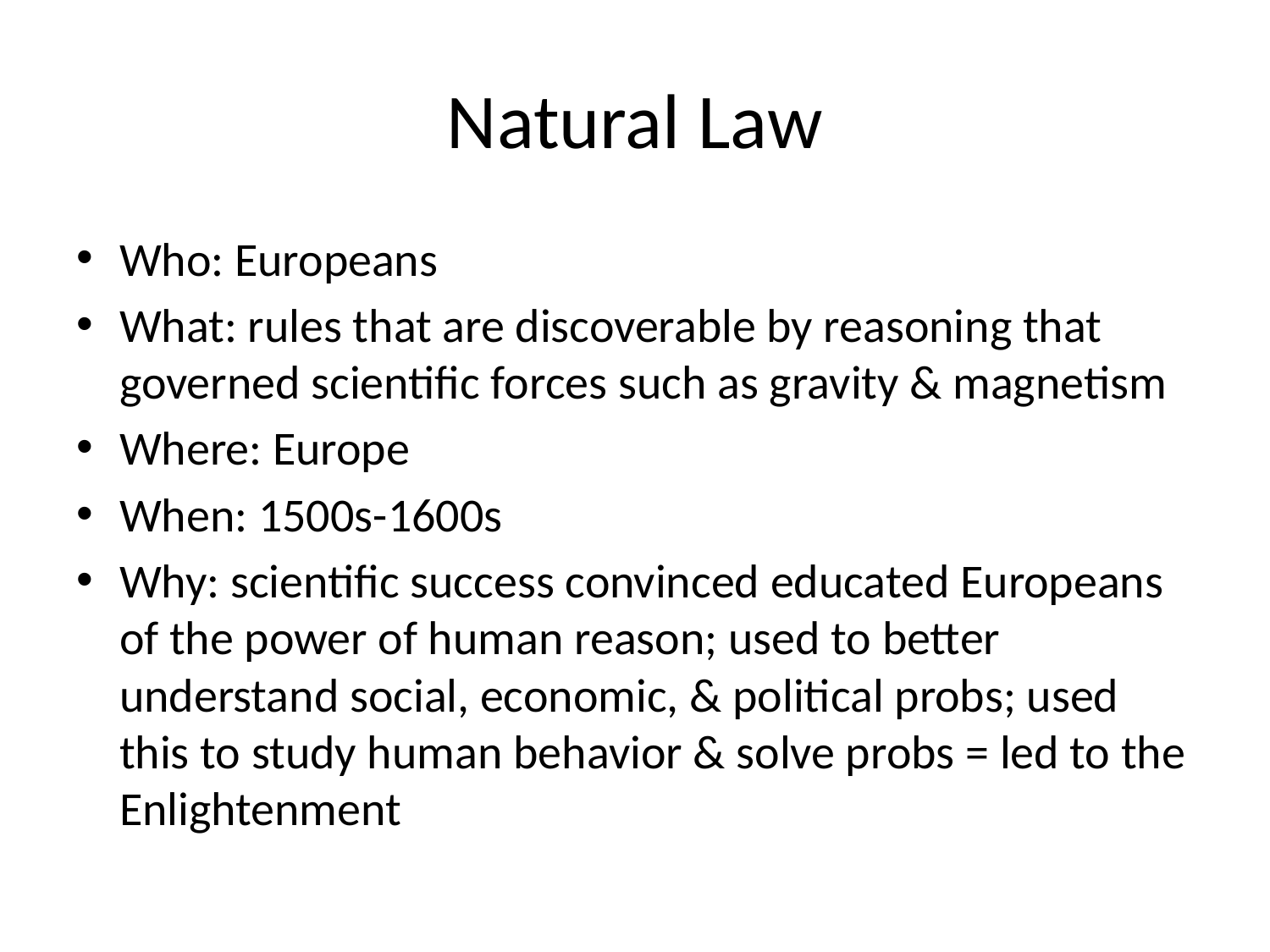

# Natural Law
Who: Europeans
What: rules that are discoverable by reasoning that governed scientific forces such as gravity & magnetism
Where: Europe
When: 1500s-1600s
Why: scientific success convinced educated Europeans of the power of human reason; used to better understand social, economic, & political probs; used this to study human behavior & solve probs = led to the Enlightenment